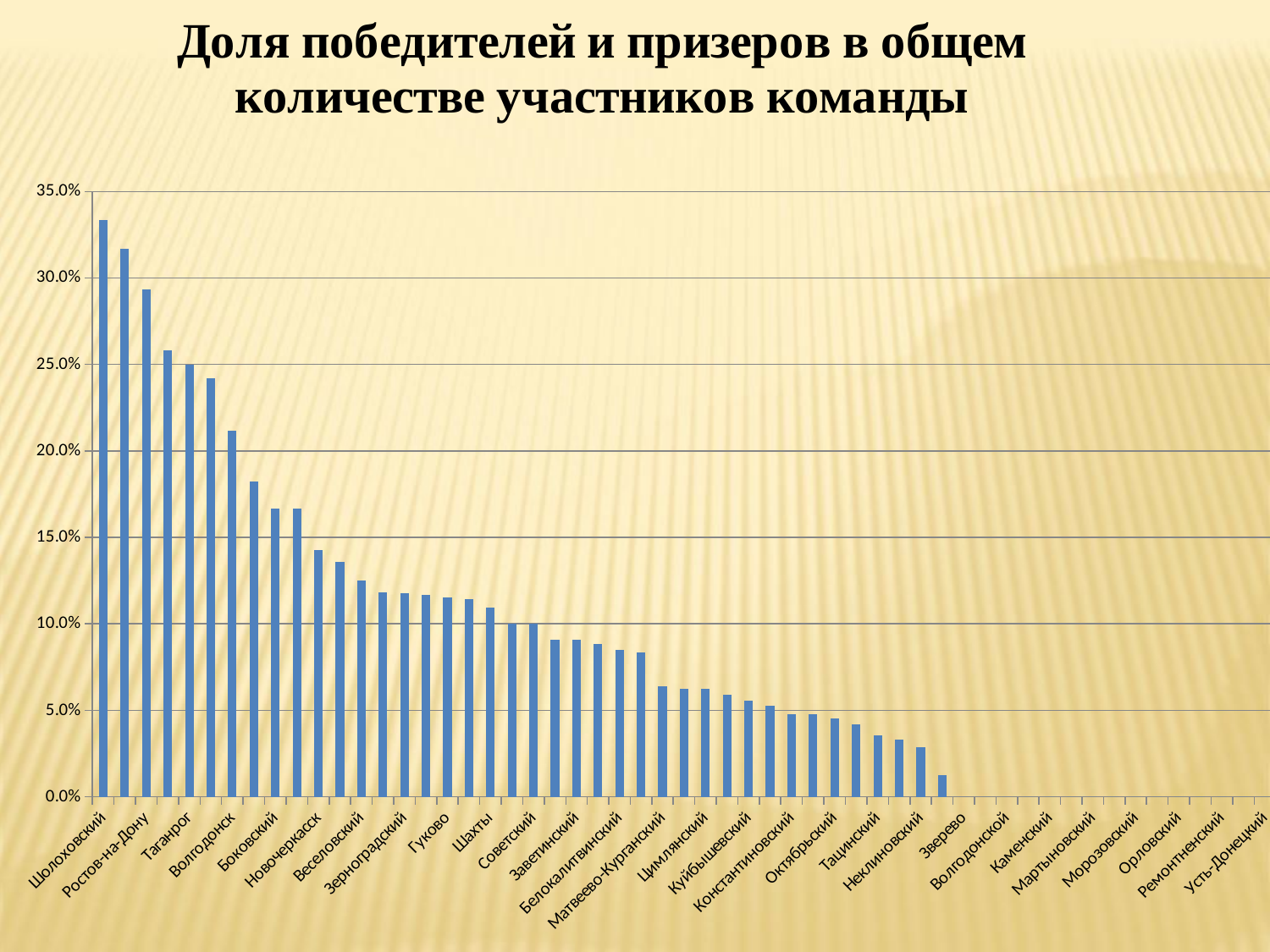

### Chart: Доля победителей и призеров в общем количестве участников команды

| Category |  |
|---|---|
| Шолоховский | 0.3333333333333333 |
| Азовский | 0.31666666666666726 |
| Ростов-на-Дону | 0.2935606060606065 |
| Кагальницкий | 0.2580645161290323 |
| Таганрог | 0.25 |
| Сальский | 0.24193548387096828 |
| Волгодонск | 0.21192052980132467 |
| Аксайский | 0.18253968253968272 |
| Боковский | 0.16666666666666666 |
| Зимовниковский | 0.16666666666666666 |
| Новочеркасск | 0.14285714285714307 |
| Целинский | 0.13559322033898305 |
| Веселовский | 0.125 |
| Азов | 0.11801242236024846 |
| Зерноградский | 0.11764705882352942 |
| Егорлыкский | 0.11666666666666672 |
| Гуково | 0.11538461538461539 |
| Миллеровский | 0.11428571428571441 |
| Шахты | 0.10919540229885073 |
| Новошахтинск | 0.1 |
| Советский | 0.1 |
| Донецк  | 0.09090909090909106 |
| Заветинский | 0.09090909090909106 |
| Семикаракорский | 0.08823529411764718 |
| Белокалитвинский | 0.08510638297872357 |
| Батайск | 0.08372093023255821 |
| Матвеево-Курганский | 0.06382978723404256 |
| Каменск-Шахтинский | 0.0625 |
| Цимлянский | 0.0625 |
| Чертковский | 0.058823529411764705 |
| Куйбышевский | 0.05555555555555548 |
| Багаевский | 0.05263157894736843 |
| Константиновский | 0.04761904761904762 |
| Родионово-Несветайский | 0.04761904761904762 |
| Октябрьский | 0.04545454545454546 |
| Пролетарский | 0.041666666666666664 |
| Тацинский | 0.03571428571428571 |
| Красносулинский | 0.03333333333333334 |
| Неклиновский | 0.02857142857142859 |
| Мясниковский | 0.012658227848101266 |
| Зверево | 0.0 |
| Верхнедонской | 0.0 |
| Волгодонской | 0.0 |
| Дубовский | 0.0 |
| Каменский | 0.0 |
| Кашарский | 0.0 |
| Мартыновский | 0.0 |
| Милютинский | 0.0 |
| Морозовский | 0.0 |
| Обливский | 0.0 |
| Орловский | 0.0 |
| Песчанокопский | 0.0 |
| Ремонтненский | 0.0 |
| Тарасовский | 0.0 |
| Усть-Донецкий | 0.0 |